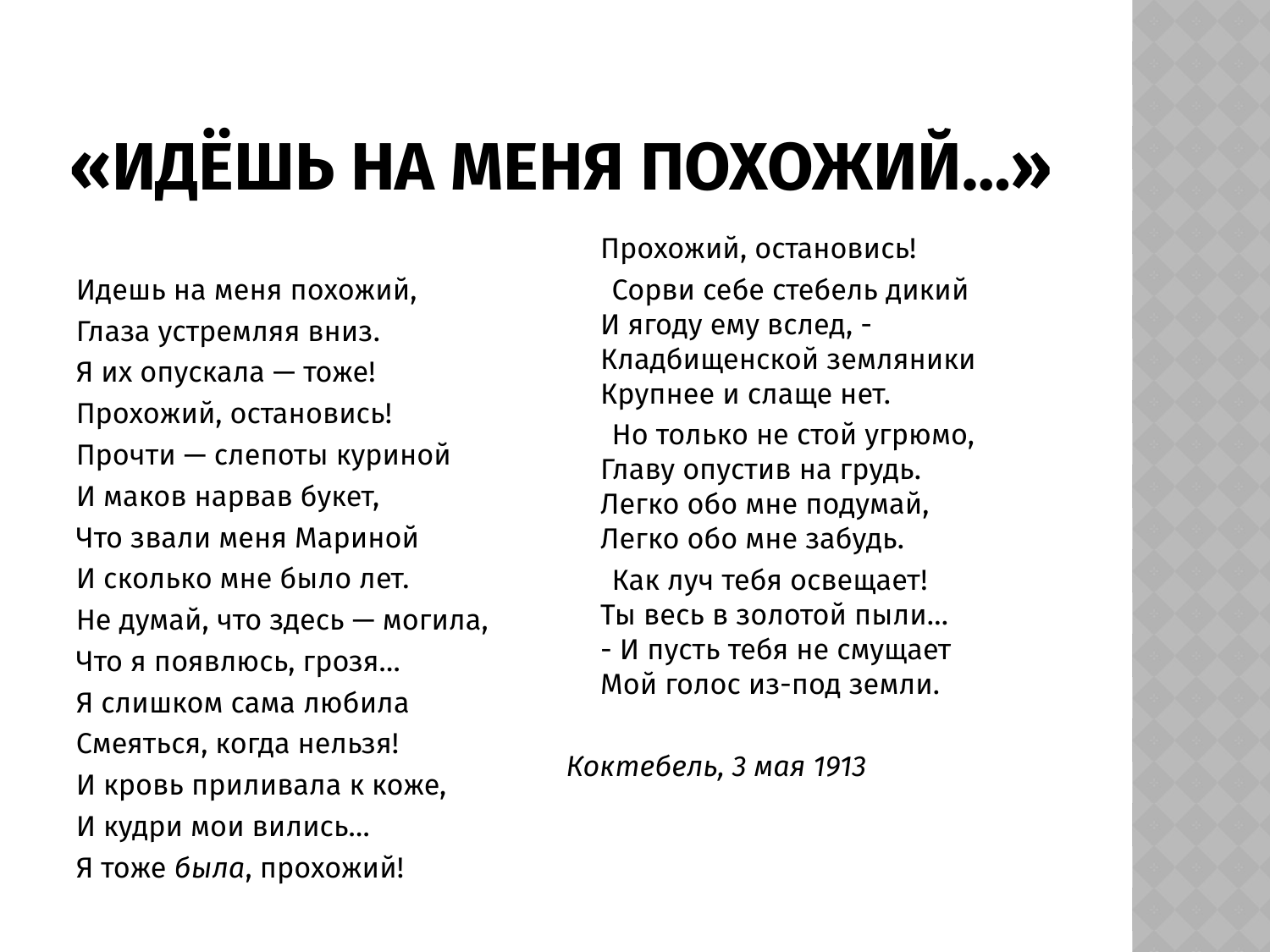

# «Идёшь на меня похожий…»

Идешь на меня похожий,
Глаза устремляя вниз.
Я их опускала — тоже!
Прохожий, остановись!
Прочти — слепоты куриной
И маков нарвав букет,
Что звали меня Мариной
И сколько мне было лет.
Не думай, что здесь — могила,
Что я появлюсь, грозя…
Я слишком сама любила
Смеяться, когда нельзя!
И кровь приливала к коже,
И кудри мои вились…
Я тоже была, прохожий!
Прохожий, остановись!
      Сорви себе стебель дикий
И ягоду ему вслед, -
Кладбищенской земляники
Крупнее и слаще нет.
      Но только не стой угрюмо,
Главу опустив на грудь.
Легко обо мне подумай,
Легко обо мне забудь.
      Как луч тебя освещает!
Ты весь в золотой пыли…
- И пусть тебя не смущает
Мой голос из-под земли.

Коктебель, 3 мая 1913